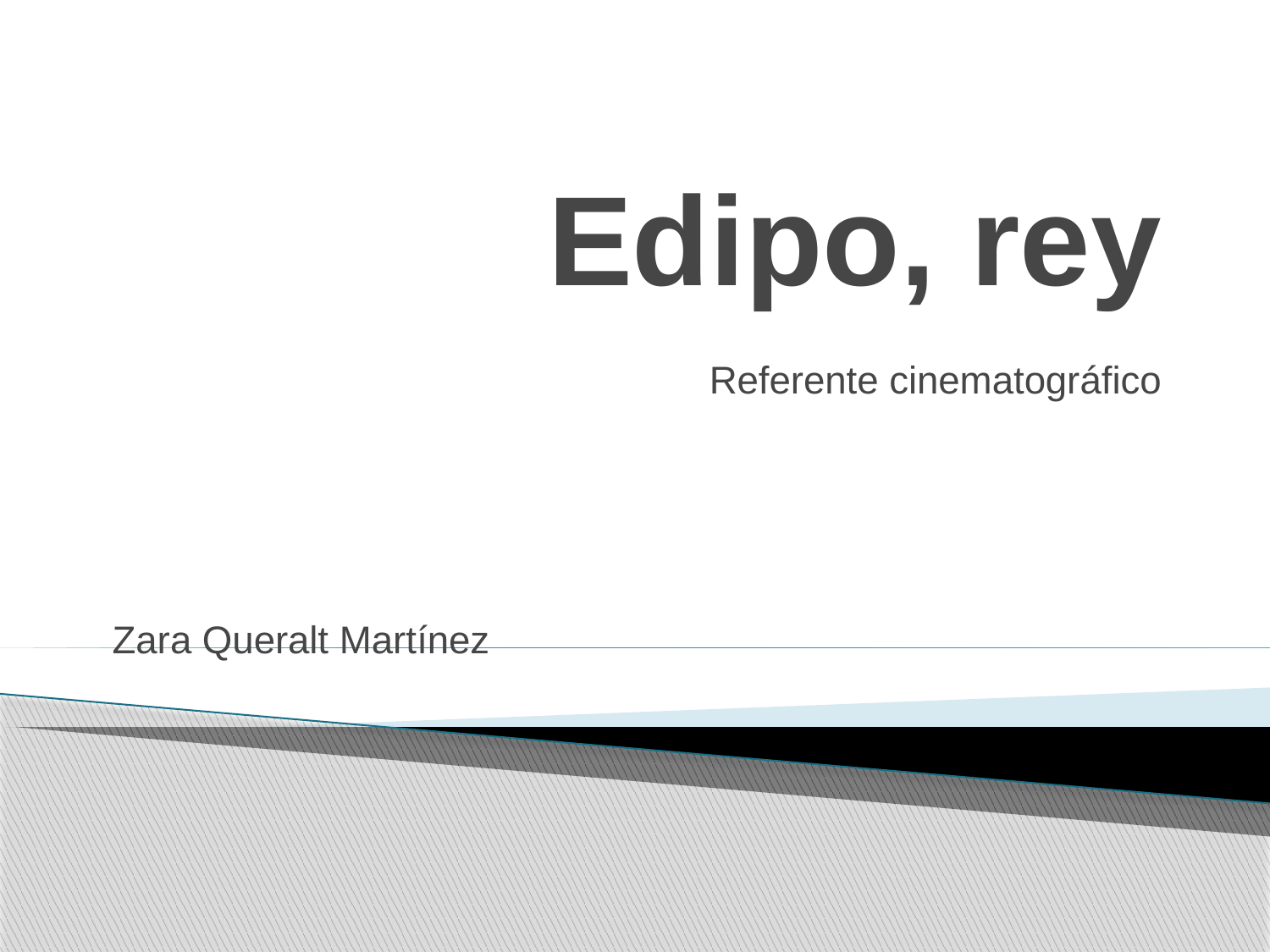

# Edipo, rey

Referente cinematográfico

 Zara Queralt Martínez